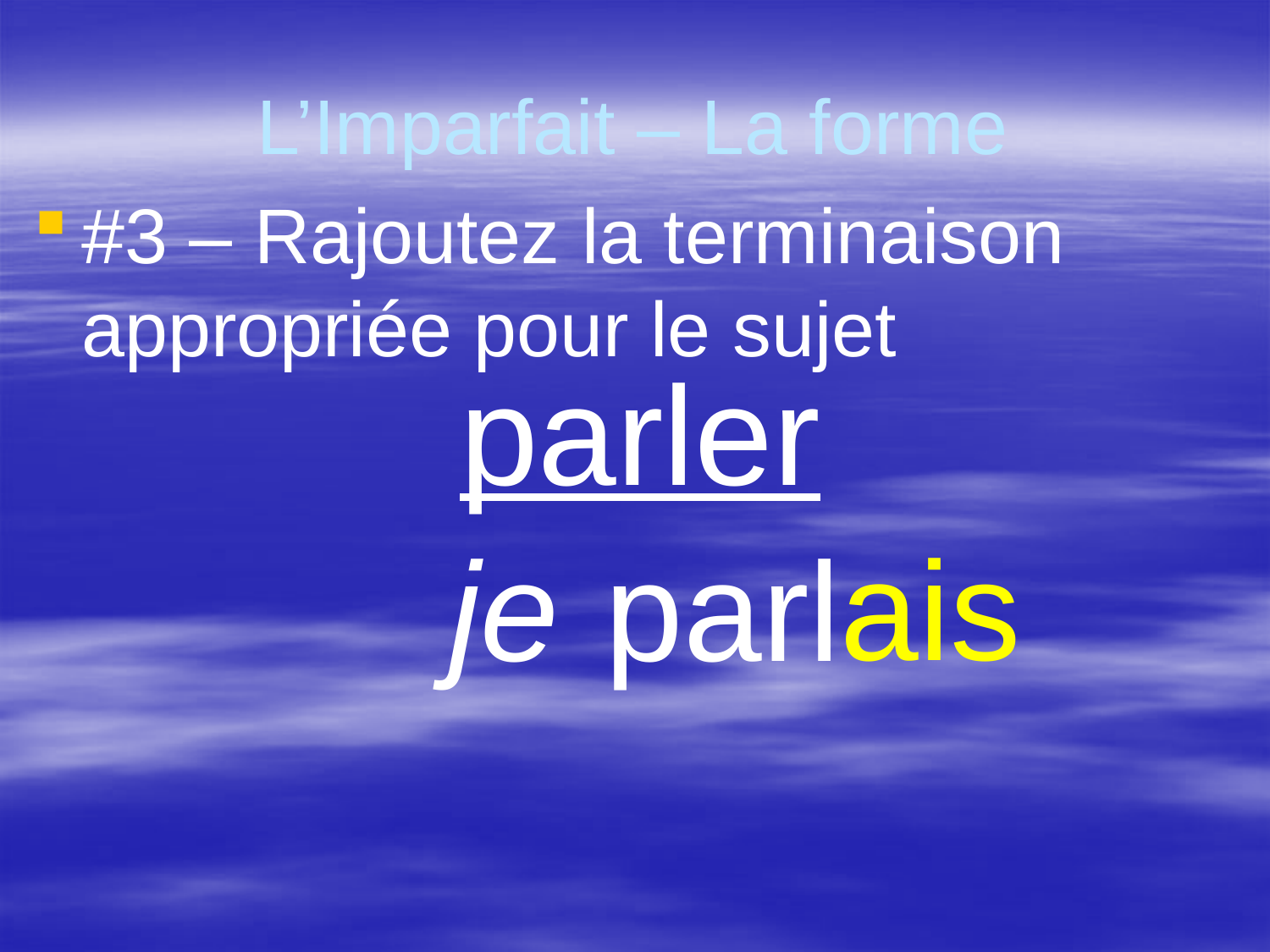

# L’Imparfait – La forme
#3 – Rajoutez la terminaison appropriée pour le sujet
parler
ais
je
parl